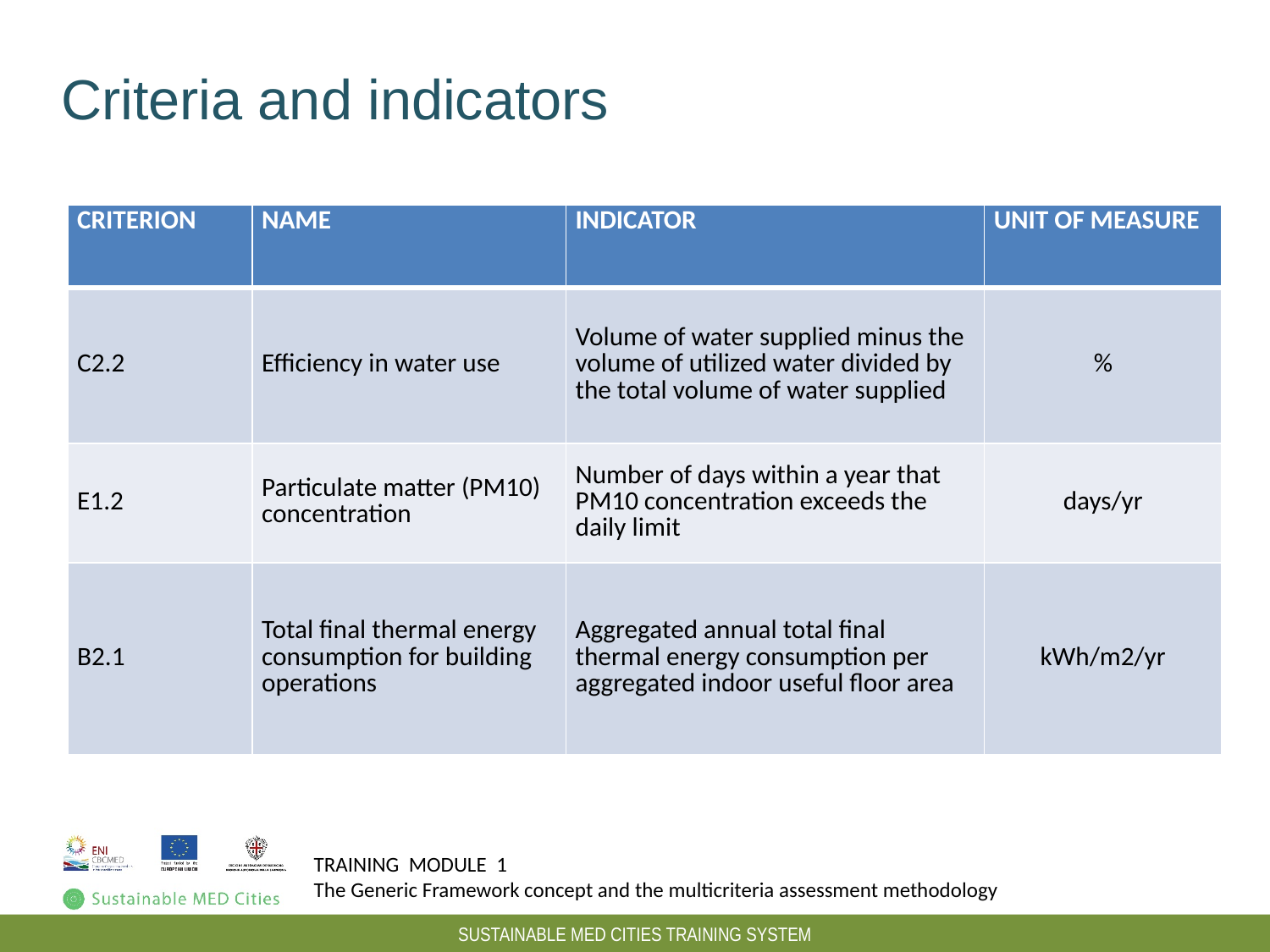

# Criteria and indicators
| CRITERION | NAME | INDICATOR | UNIT OF MEASURE |
| --- | --- | --- | --- |
| C2.2 | Efficiency in water use | Volume of water supplied minus the volume of utilized water divided by the total volume of water supplied | % |
| E1.2 | Particulate matter (PM10) concentration | Number of days within a year that PM10 concentration exceeds the daily limit | days/yr |
| B2.1 | Total final thermal energy consumption for building operations | Aggregated annual total final thermal energy consumption per aggregated indoor useful floor area | kWh/m2/yr |